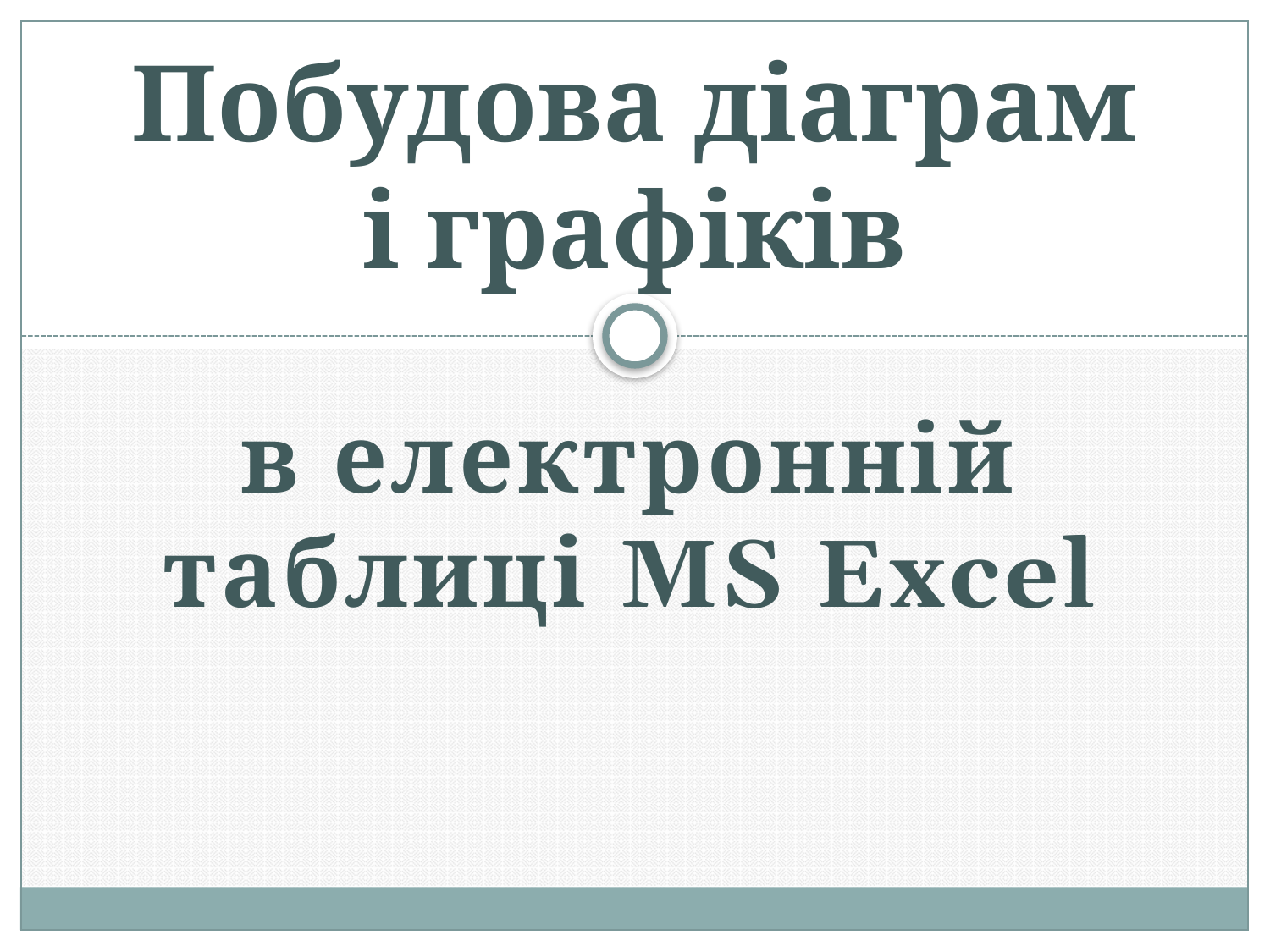

# Побудова діаграм і графіків
в електронній таблиці MS Excel